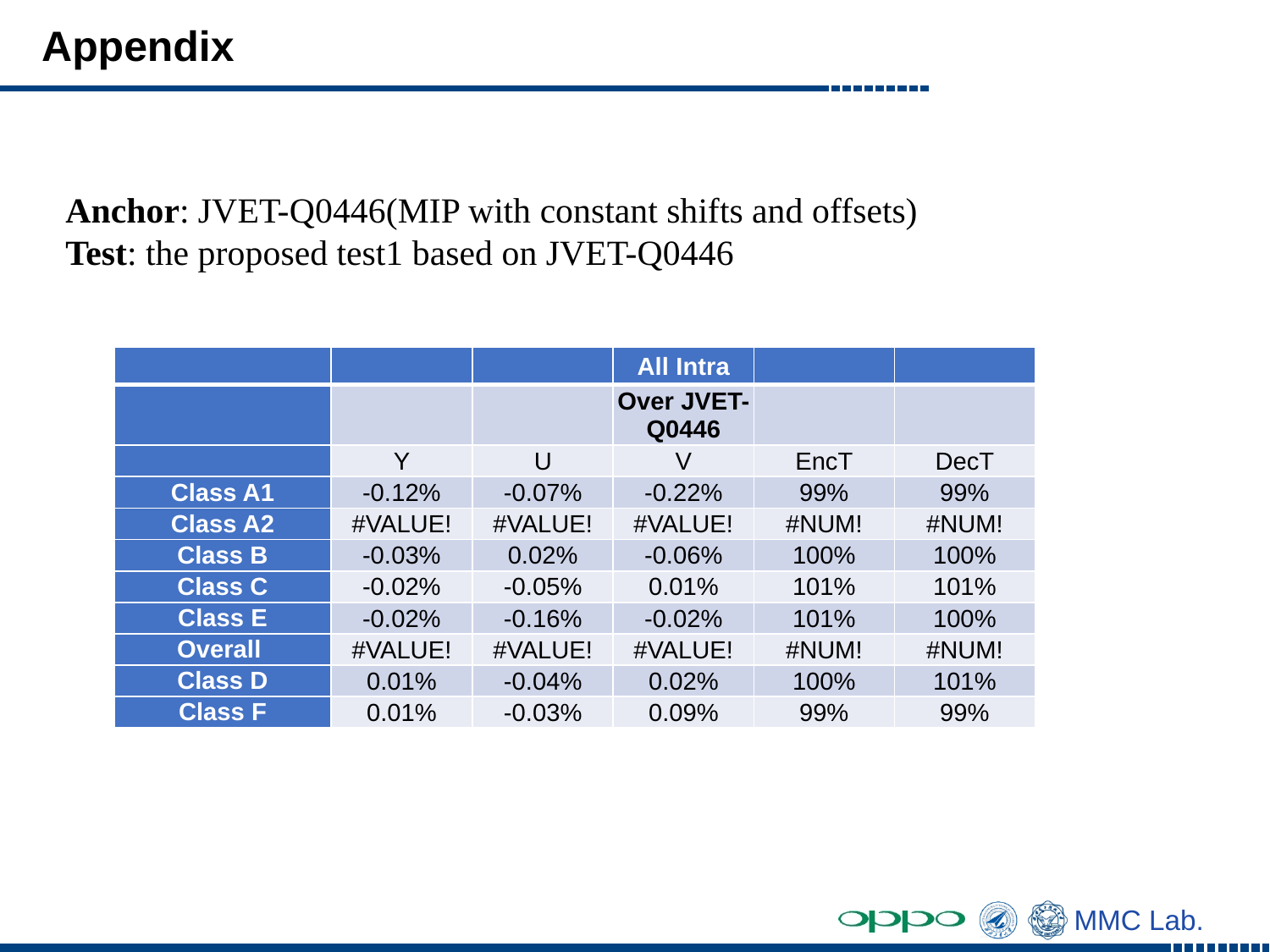

# Appendix
Anchor: JVET-Q0446(MIP with constant shifts and offsets)
Test: the proposed test1 based on JVET-Q0446
|  |  |  | All Intra |  |  |
| --- | --- | --- | --- | --- | --- |
|  |  |  | Over JVET-Q0446 |  |  |
|  | Y | U | V | EncT | DecT |
| Class A1 | -0.12% | -0.07% | -0.22% | 99% | 99% |
| Class A2 | #VALUE! | #VALUE! | #VALUE! | #NUM! | #NUM! |
| Class B | -0.03% | 0.02% | -0.06% | 100% | 100% |
| Class C | -0.02% | -0.05% | 0.01% | 101% | 101% |
| Class E | -0.02% | -0.16% | -0.02% | 101% | 100% |
| Overall | #VALUE! | #VALUE! | #VALUE! | #NUM! | #NUM! |
| Class D | 0.01% | -0.04% | 0.02% | 100% | 101% |
| Class F | 0.01% | -0.03% | 0.09% | 99% | 99% |